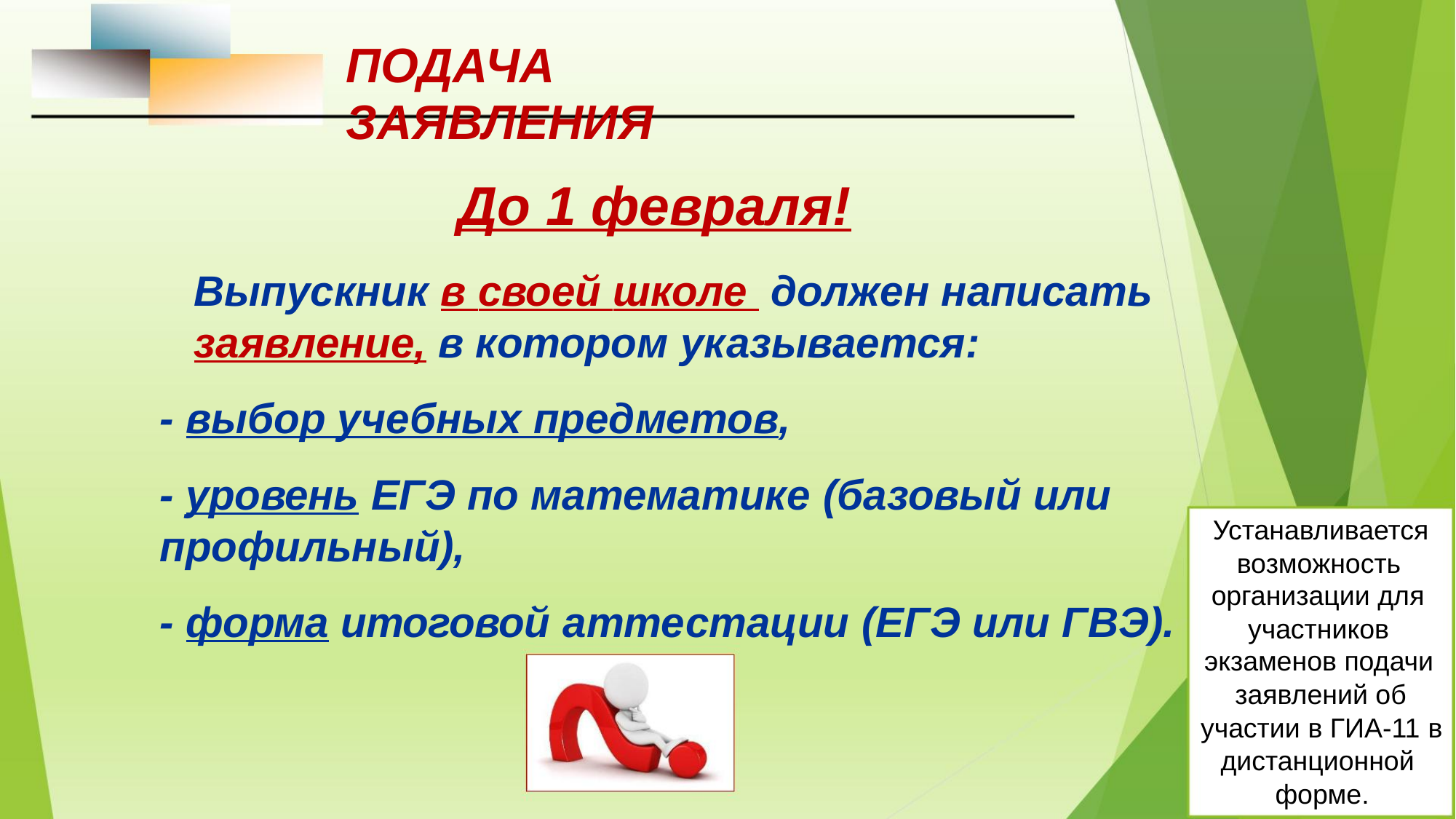

ПОДАЧА ЗАЯВЛЕНИЯ
До 1 февраля!
Выпускник в своей школе  должен написать
заявление, в котором указывается:
- выбор учебных предметов,
- уровень ЕГЭ по математике (базовый или
профильный),
Устанавливается
возможность
организации для
участников
- форма итоговой аттестации (ЕГЭ или ГВЭ).
экзаменов подачи
заявлений об
участии в ГИА-11 в
дистанционной
форме.